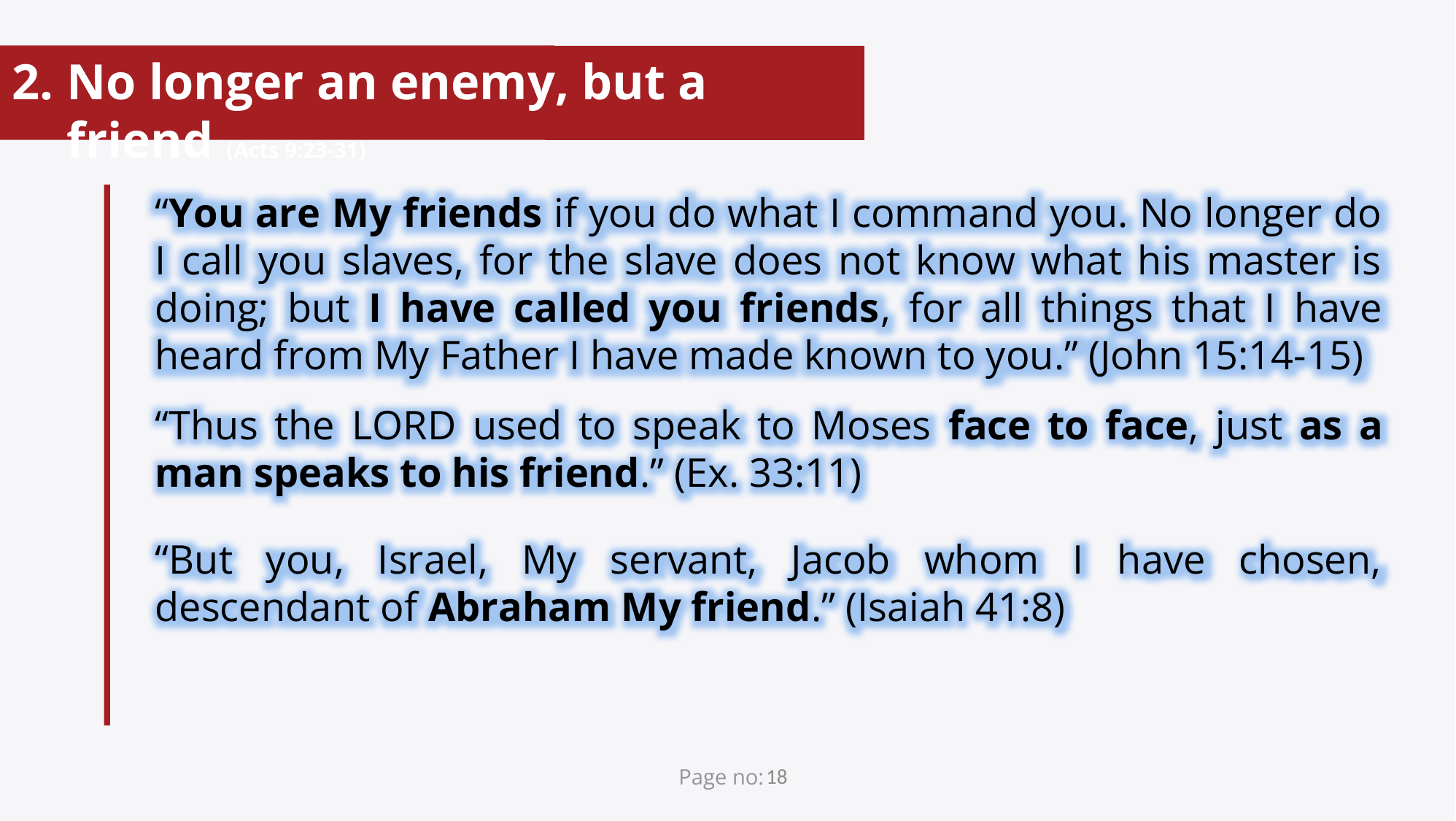

No longer an enemy, but a friend (Acts 9:23-31)

“You are My friends if you do what I command you. No longer do I call you slaves, for the slave does not know what his master is doing; but I have called you friends, for all things that I have heard from My Father I have made known to you.” (John 15:14-15)
“Thus the Lord used to speak to Moses face to face, just as a man speaks to his friend.” (Ex. 33:11)
“But you, Israel, My servant, Jacob whom I have chosen, descendant of Abraham My friend.” (Isaiah 41:8)